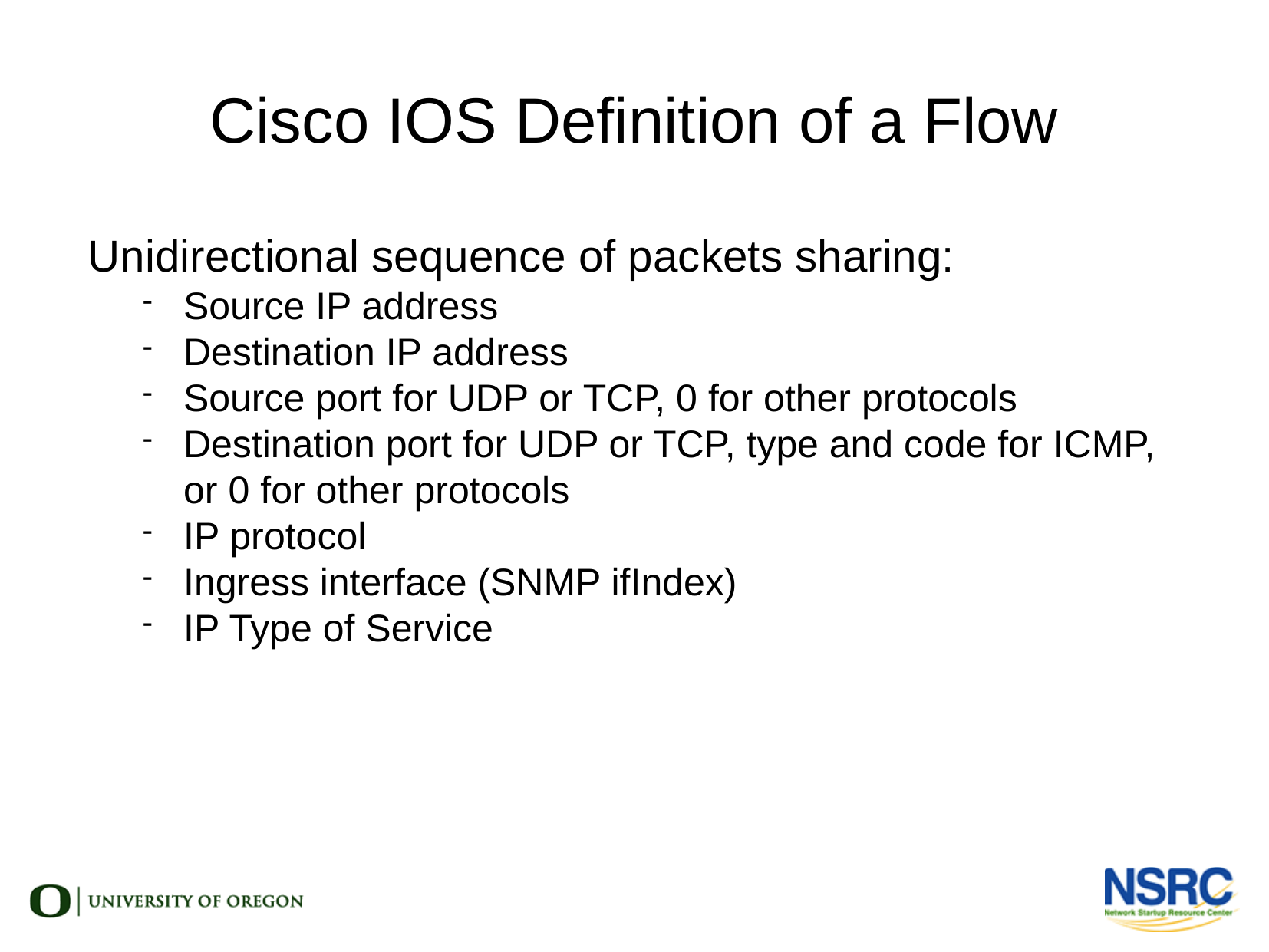

Cisco IOS Definition of a Flow
Unidirectional sequence of packets sharing:
Source IP address
Destination IP address
Source port for UDP or TCP, 0 for other protocols
Destination port for UDP or TCP, type and code for ICMP, or 0 for other protocols
IP protocol
Ingress interface (SNMP ifIndex)
IP Type of Service